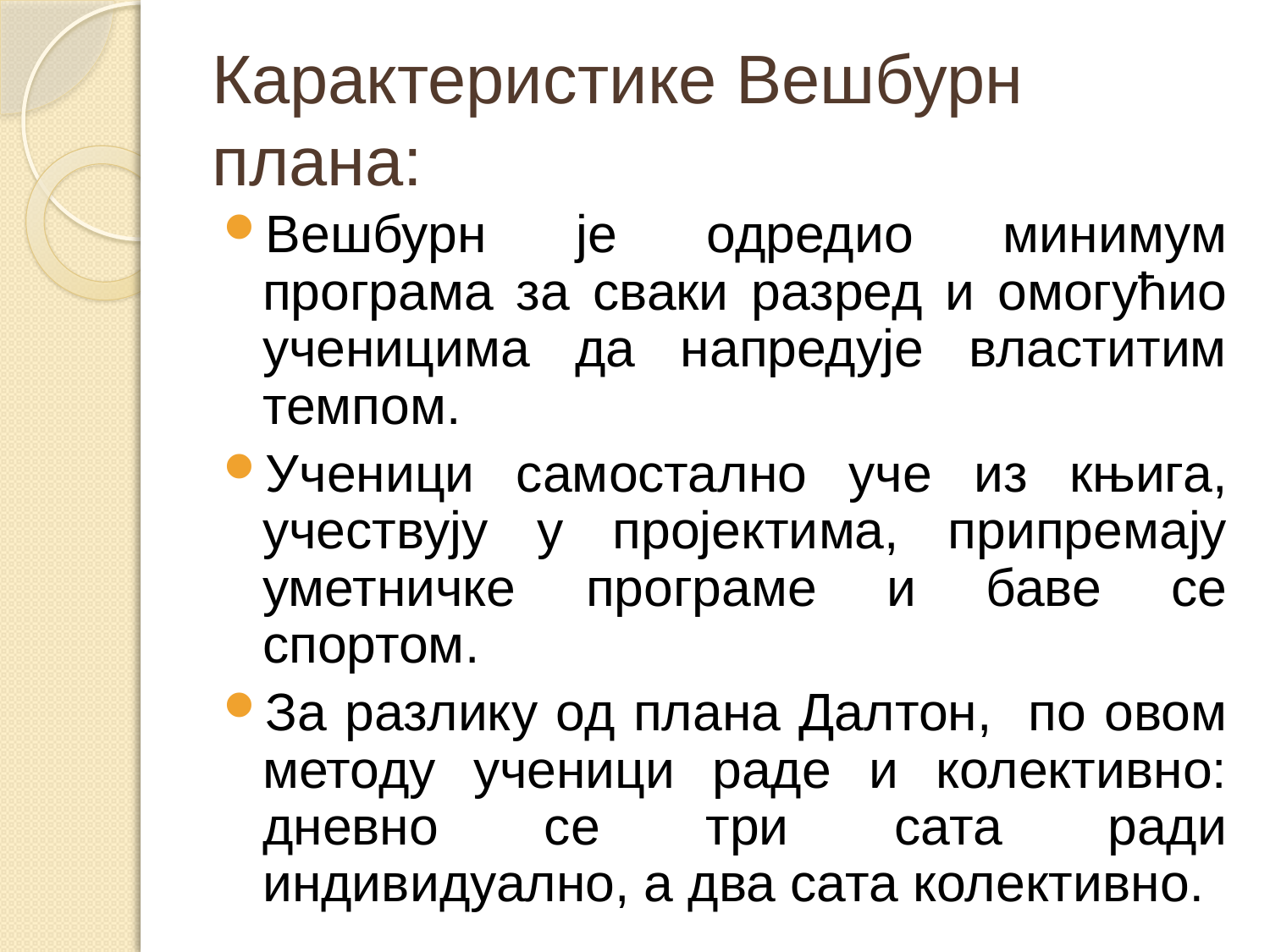

# Карактеристике Вешбурн плана:
Вешбурн је одредио минимум програма за сваки разред и омогућио ученицима да напредује властитим темпом.
Ученици самостално уче из књига, учествују у пројектима, припремају уметничке програме и баве се спортом.
За разлику од плана Далтон,  по овом методу ученици раде и колективно: дневно се три сата ради индивидуално, а два сата колективно.